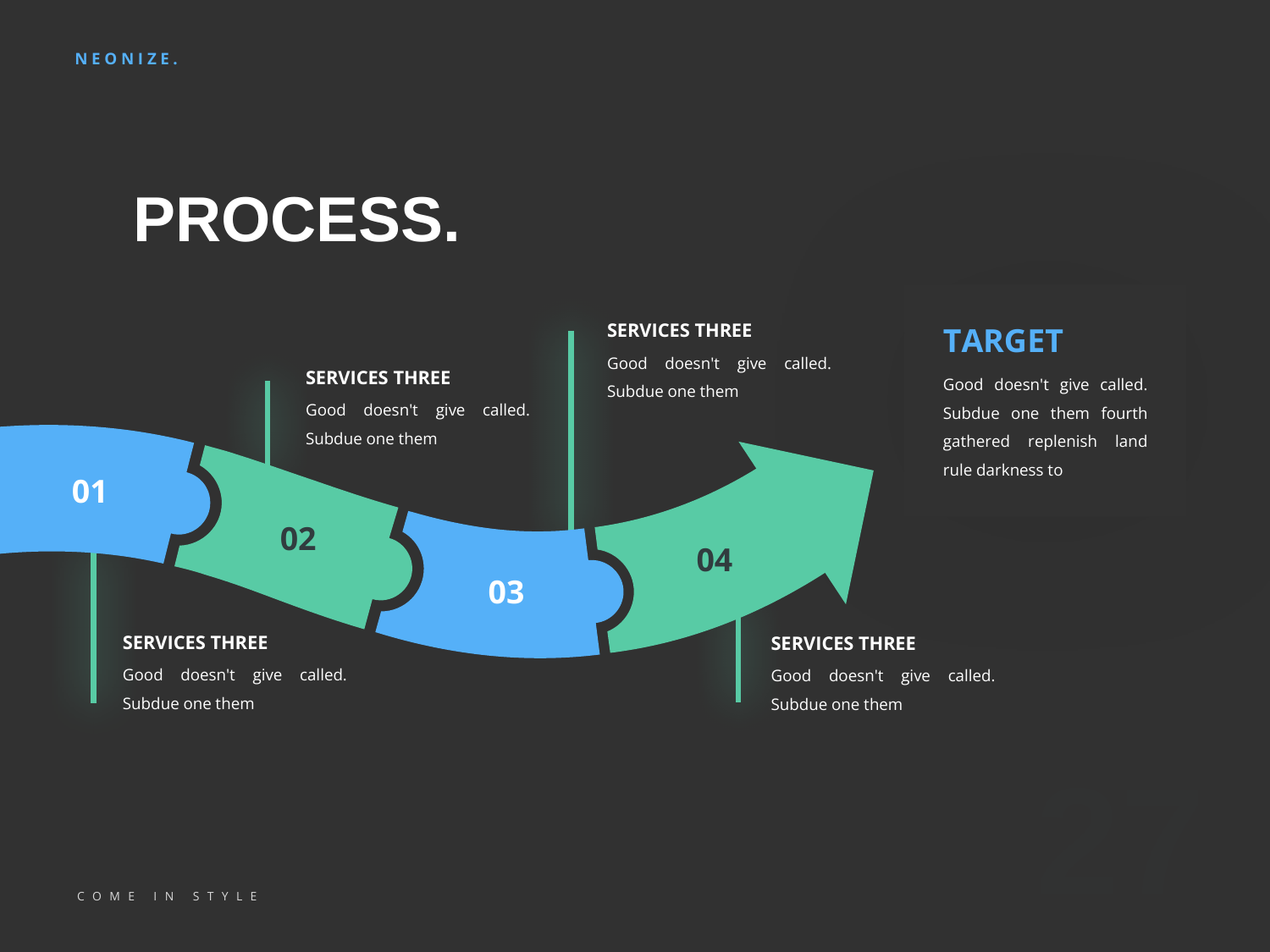

# PROCESS.

SERVICES THREE
TARGET
Good doesn't give called. Subdue one them
SERVICES THREE
Good doesn't give called. Subdue one them fourth gathered replenish land rule darkness to
Good doesn't give called. Subdue one them

01

02
04
03
SERVICES THREE
SERVICES THREE
Good doesn't give called. Subdue one them
Good doesn't give called. Subdue one them